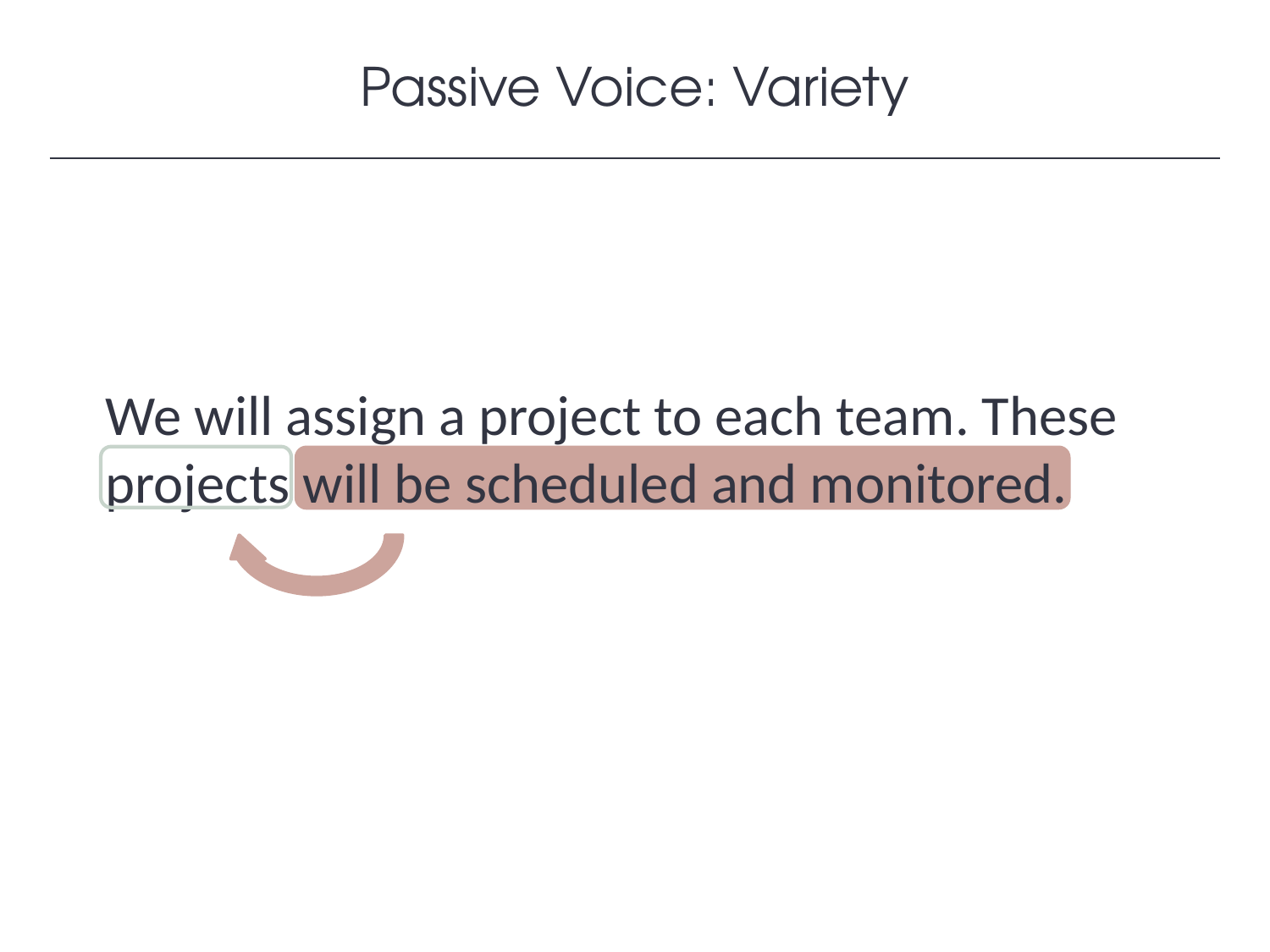

Passive Voice: Variety
HAWKES LEARNING
We will assign a project to each team. These projects will be scheduled and monitored.